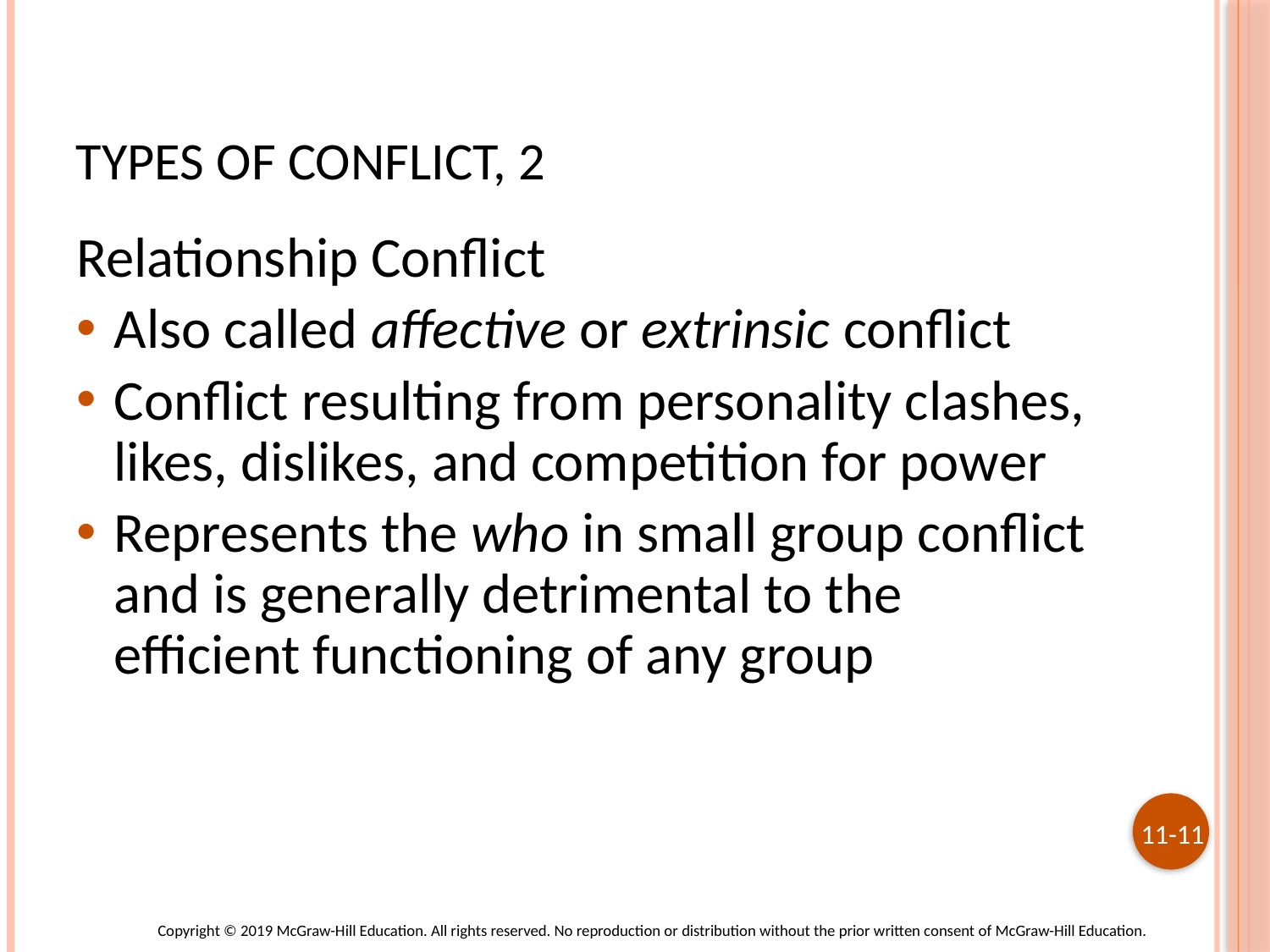

# Types of Conflict, 2
Relationship Conflict
Also called affective or extrinsic conflict
Conflict resulting from personality clashes, likes, dislikes, and competition for power
Represents the who in small group conflict and is generally detrimental to the efficient functioning of any group